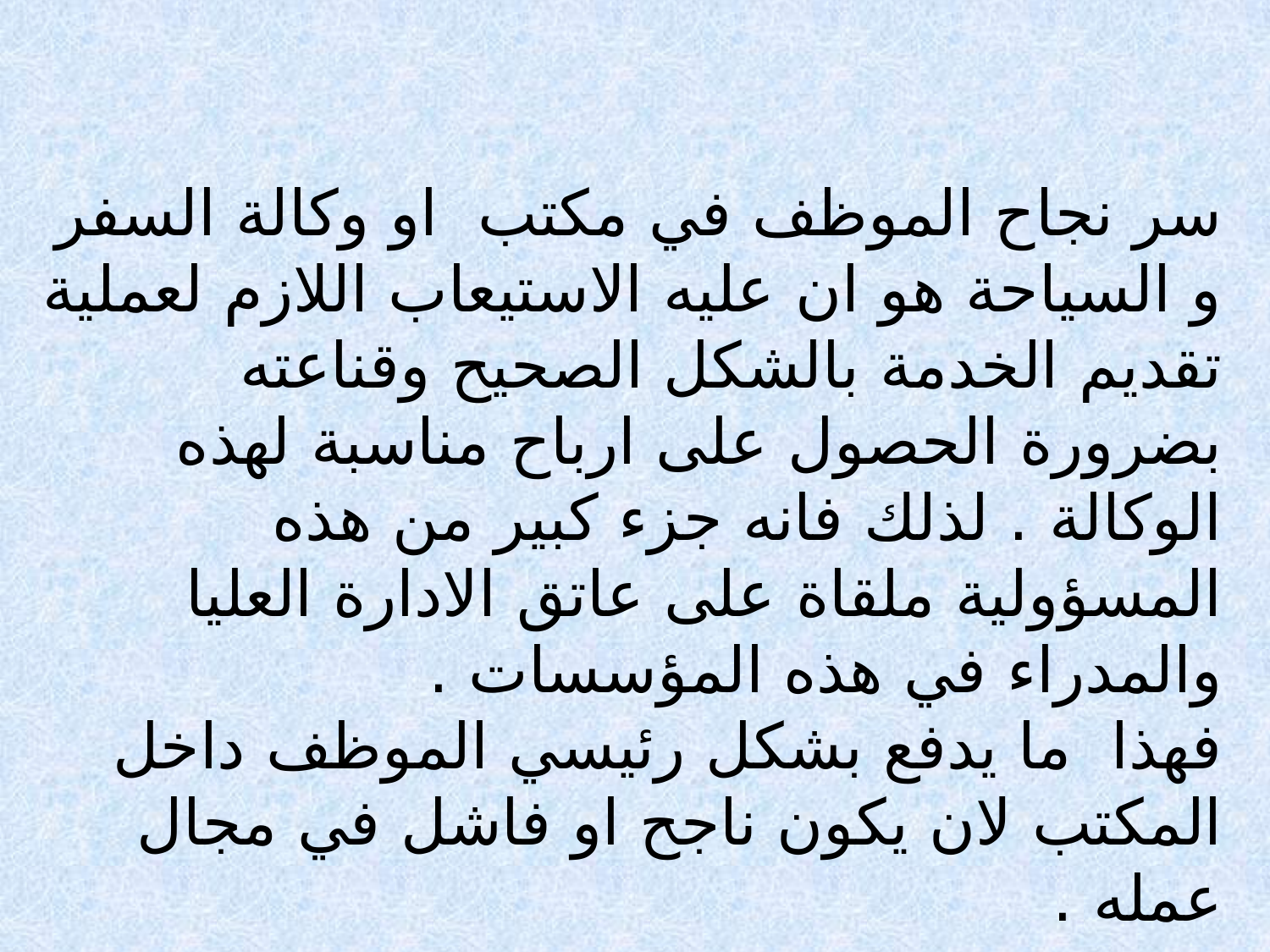

سر نجاح الموظف في مكتب  او وكالة السفر و السياحة هو ان عليه الاستيعاب اللازم لعملية تقديم الخدمة بالشكل الصحيح وقناعته بضرورة الحصول على ارباح مناسبة لهذه الوكالة . لذلك فانه جزء كبير من هذه المسؤولية ملقاة على عاتق الادارة العليا والمدراء في هذه المؤسسات .
فهذا  ما يدفع بشكل رئيسي الموظف داخل المكتب لان يكون ناجح او فاشل في مجال عمله .